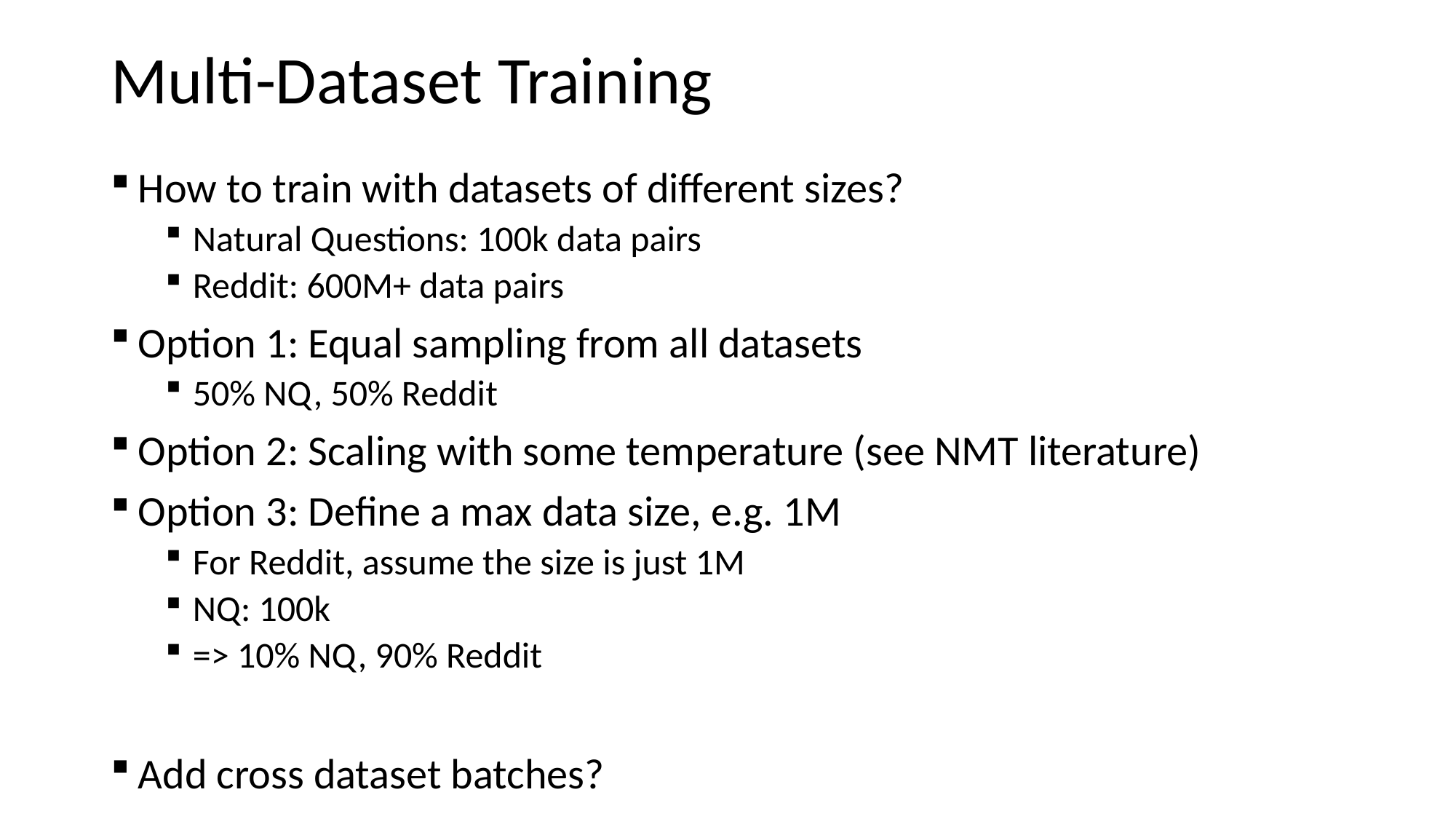

# Multi-Dataset Training
How to train with datasets of different sizes?
Natural Questions: 100k data pairs
Reddit: 600M+ data pairs
Option 1: Equal sampling from all datasets
50% NQ, 50% Reddit
Option 2: Scaling with some temperature (see NMT literature)
Option 3: Define a max data size, e.g. 1M
For Reddit, assume the size is just 1M
NQ: 100k
=> 10% NQ, 90% Reddit

Add cross dataset batches?